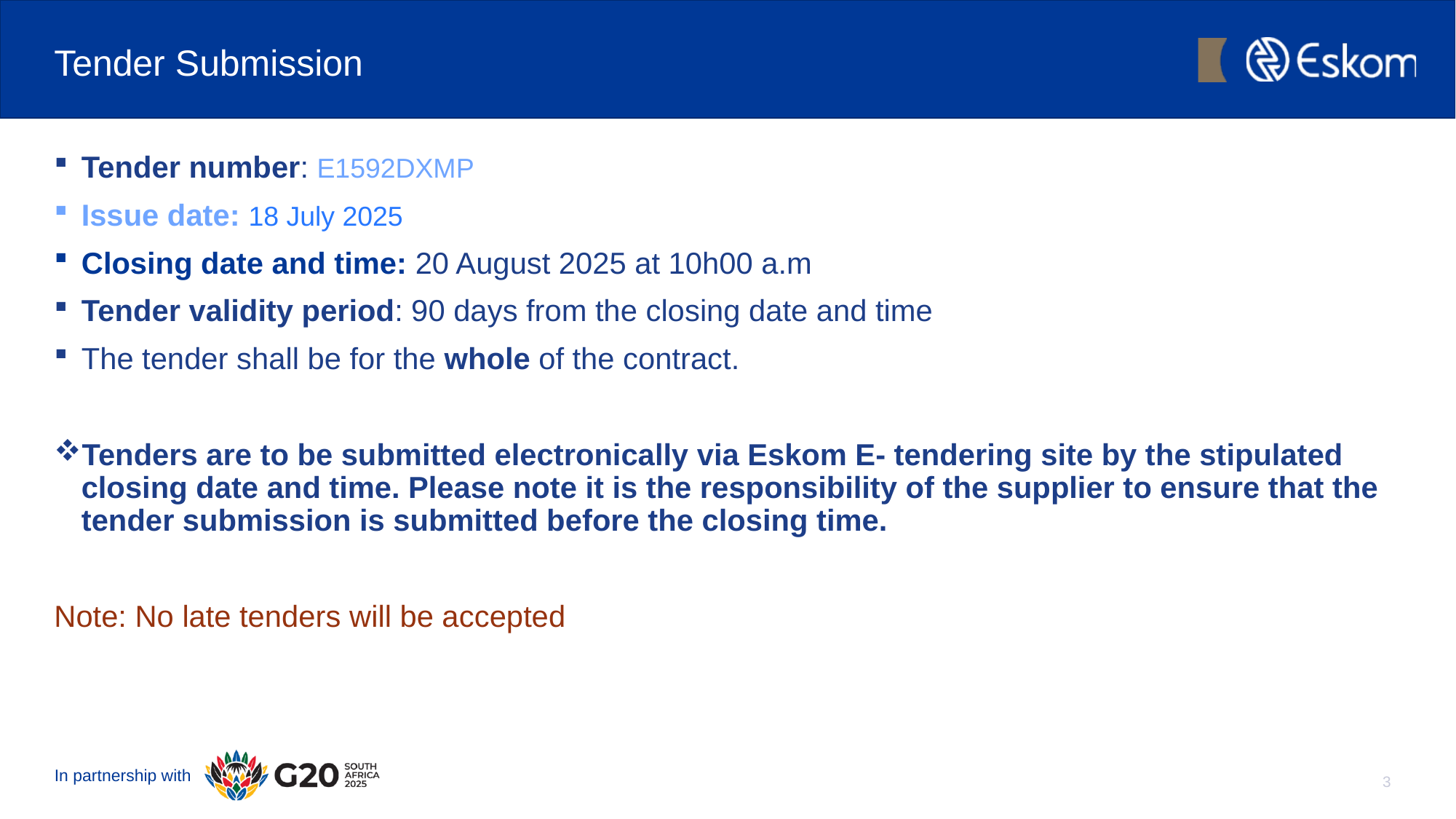

# Tender Submission
Tender number: E1592DXMP
Issue date: 18 July 2025
Closing date and time: 20 August 2025 at 10h00 a.m
Tender validity period: 90 days from the closing date and time
The tender shall be for the whole of the contract.

Tenders are to be submitted electronically via Eskom E- tendering site by the stipulated closing date and time. Please note it is the responsibility of the supplier to ensure that the tender submission is submitted before the closing time.

Note: No late tenders will be accepted
3